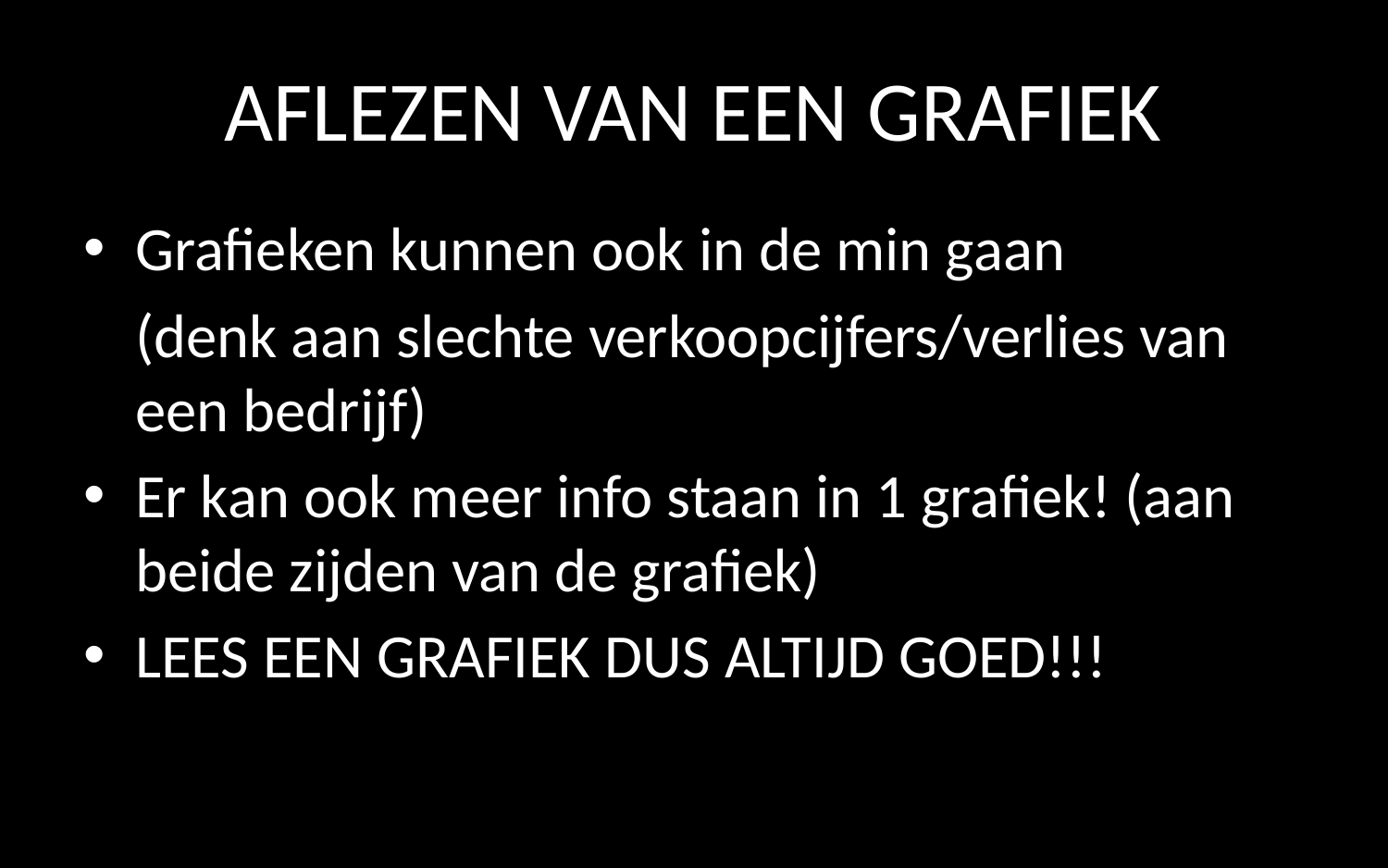

# AFLEZEN VAN EEN GRAFIEK
Grafieken kunnen ook in de min gaan
	(denk aan slechte verkoopcijfers/verlies van een bedrijf)
Er kan ook meer info staan in 1 grafiek! (aan beide zijden van de grafiek)
LEES EEN GRAFIEK DUS ALTIJD GOED!!!